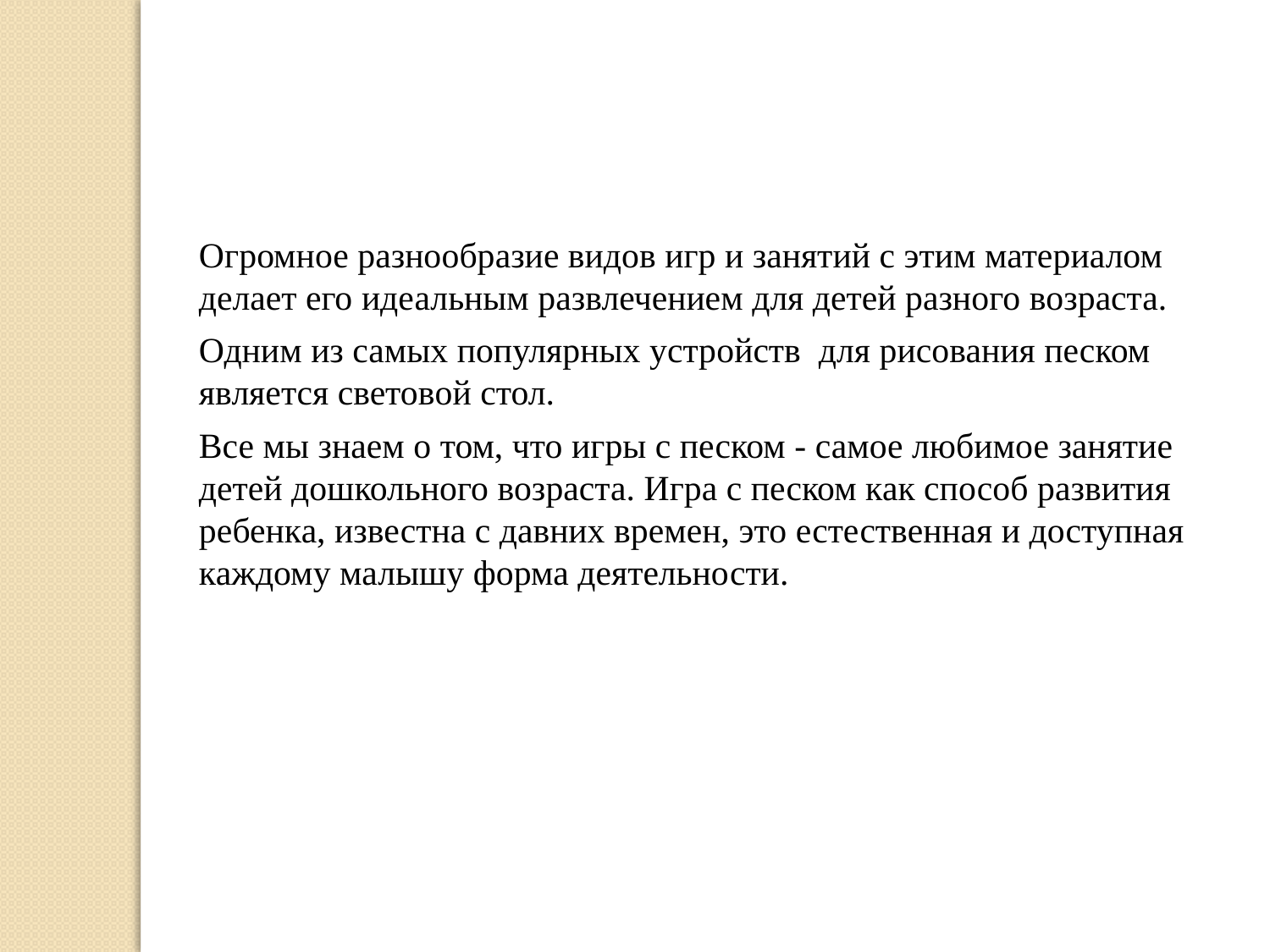

Огромное разнообразие видов игр и занятий с этим материалом делает его идеальным развлечением для детей разного возраста.
Одним из самых популярных устройств  для рисования песком является световой стол.
Все мы знаем о том, что игры с песком - самое любимое занятие детей дошкольного возраста. Игра с песком как способ развития ребенка, известна с давних времен, это естественная и доступная каждому малышу форма деятельности.